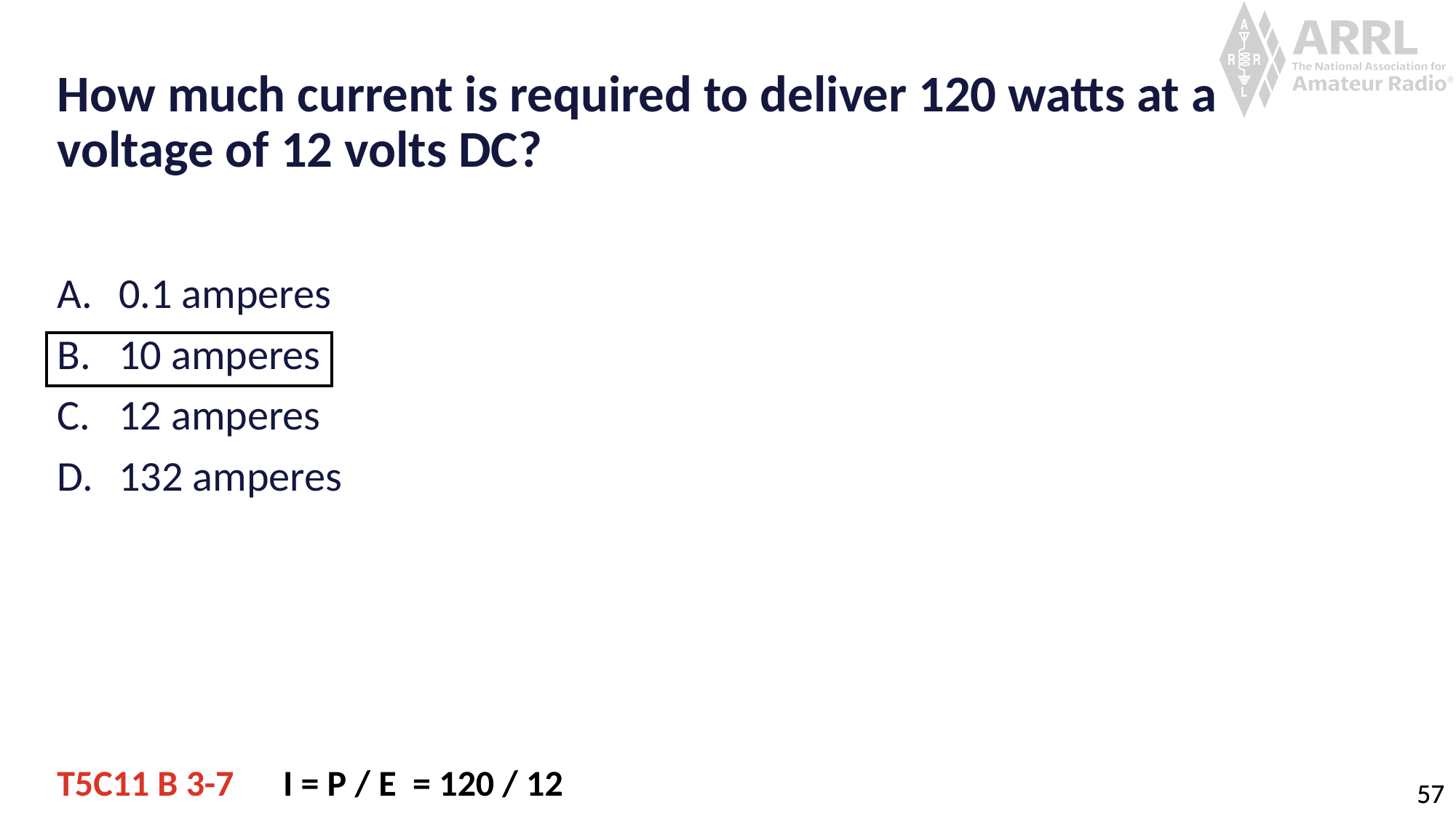

# How much current is required to deliver 120 watts at a voltage of 12 volts DC?
0.1 amperes
10 amperes
12 amperes
132 amperes

T5C11 B 3-7      I = P / E  = 120 / 12